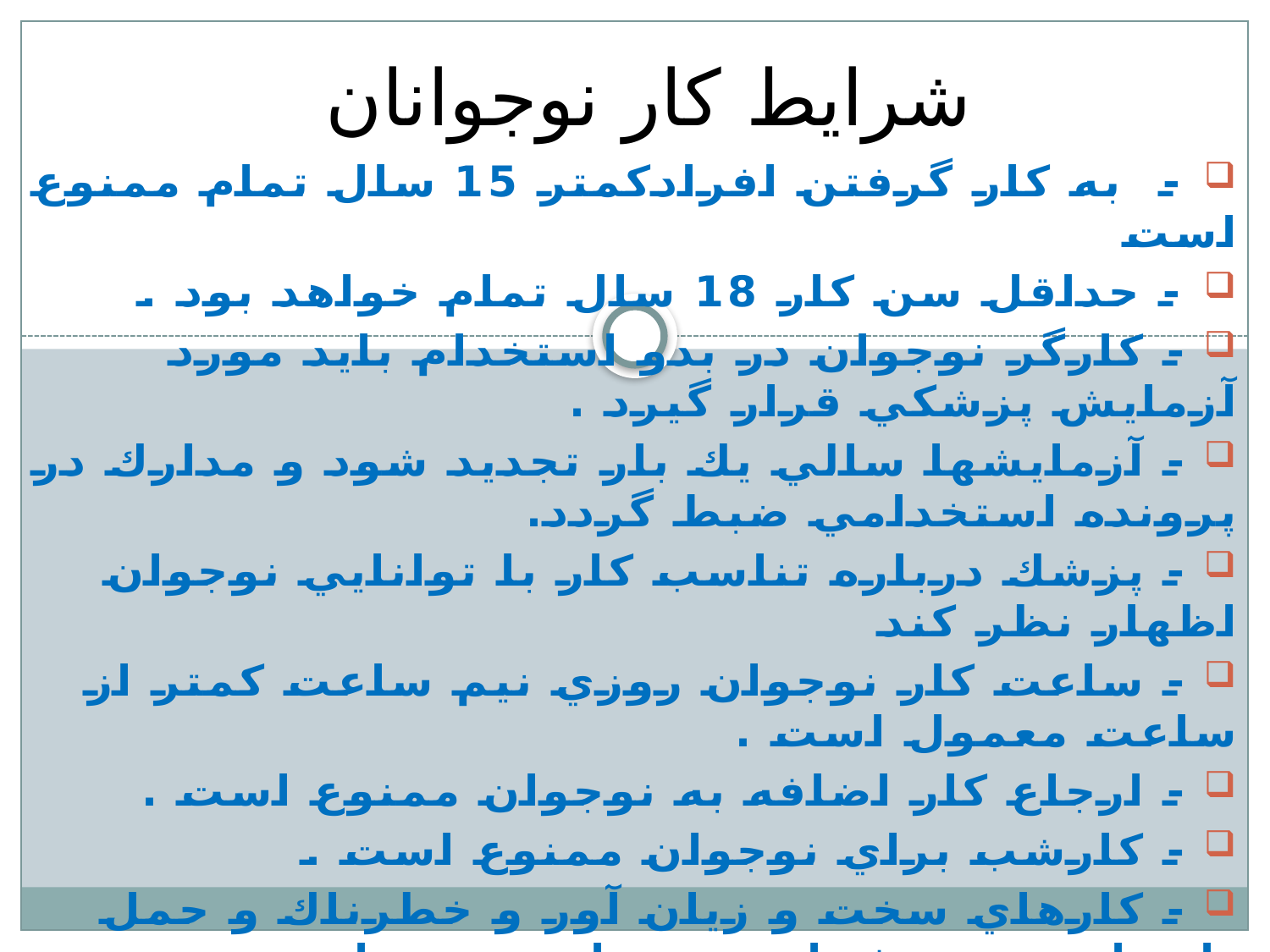

شرايط كار نوجوانان
 -  به كار گرفتن افرادكمتر 15 سال تمام ممنوع است
 - حداقل سن كار 18 سال تمام خواهد بود .
 - كارگر نوجوان در بدو استخدام بايد مورد آزمايش پزشكي قرار گيرد .
 - آزمايشها سالي يك بار تجديد شود و مدارك در پرونده استخدامي ضبط گردد.
 - پزشك درباره تناسب كار با توانايي نوجوان اظهار نظر كند
 - ساعت كار نوجوان روزي نيم ساعت كمتر از ساعت معمول است .
 - ارجاع كار اضافه به نوجوان ممنوع است .
 - كارشب براي نوجوان ممنوع است .
 - كارهاي سخت و زيان آور و خطرناك و حمل بار با دست بيش از حد مجاز ممنوع است .